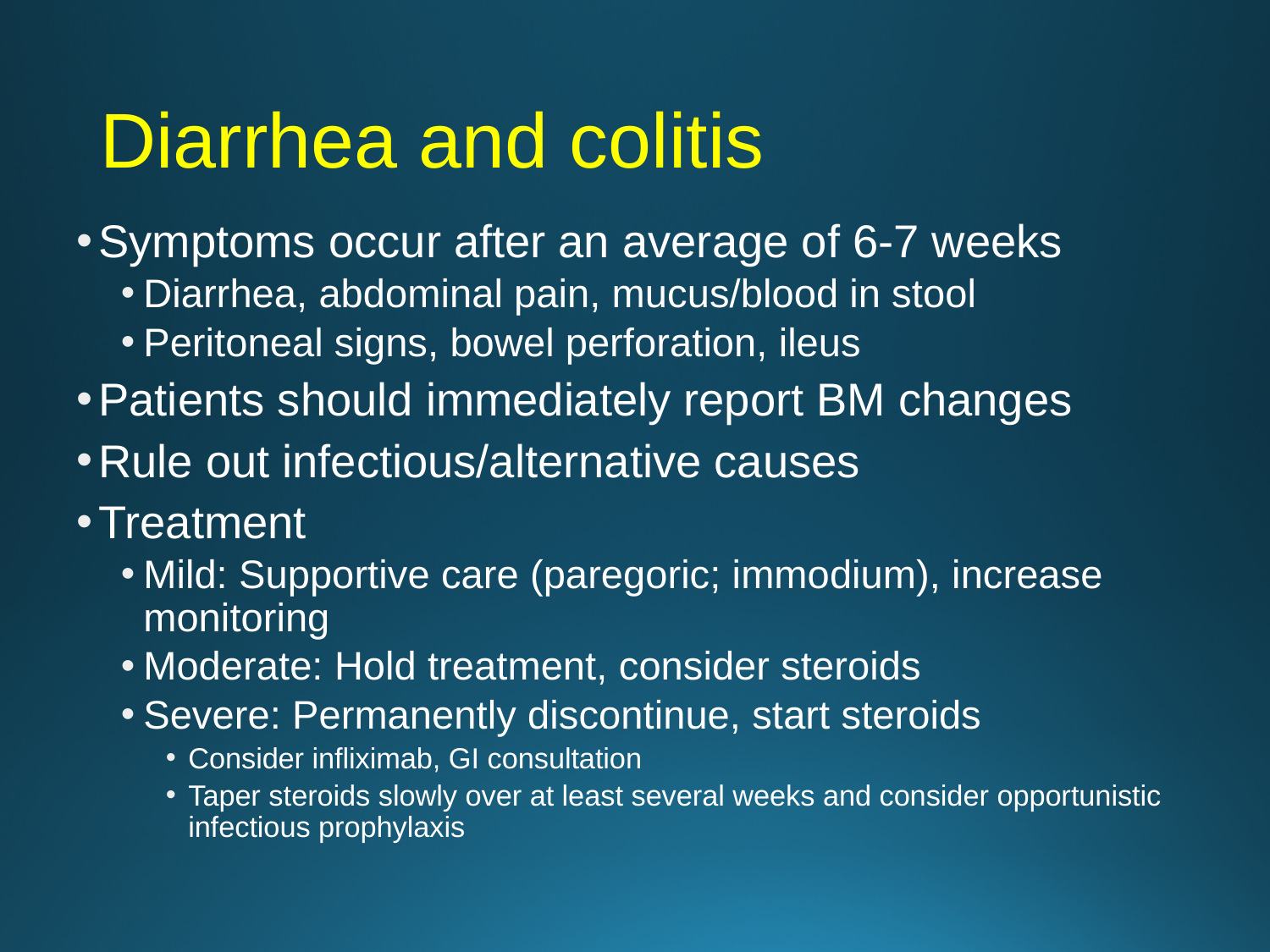

# Diarrhea and colitis
Symptoms occur after an average of 6-7 weeks
Diarrhea, abdominal pain, mucus/blood in stool
Peritoneal signs, bowel perforation, ileus
Patients should immediately report BM changes
Rule out infectious/alternative causes
Treatment
Mild: Supportive care (paregoric; immodium), increase monitoring
Moderate: Hold treatment, consider steroids
Severe: Permanently discontinue, start steroids
Consider infliximab, GI consultation
Taper steroids slowly over at least several weeks and consider opportunistic infectious prophylaxis